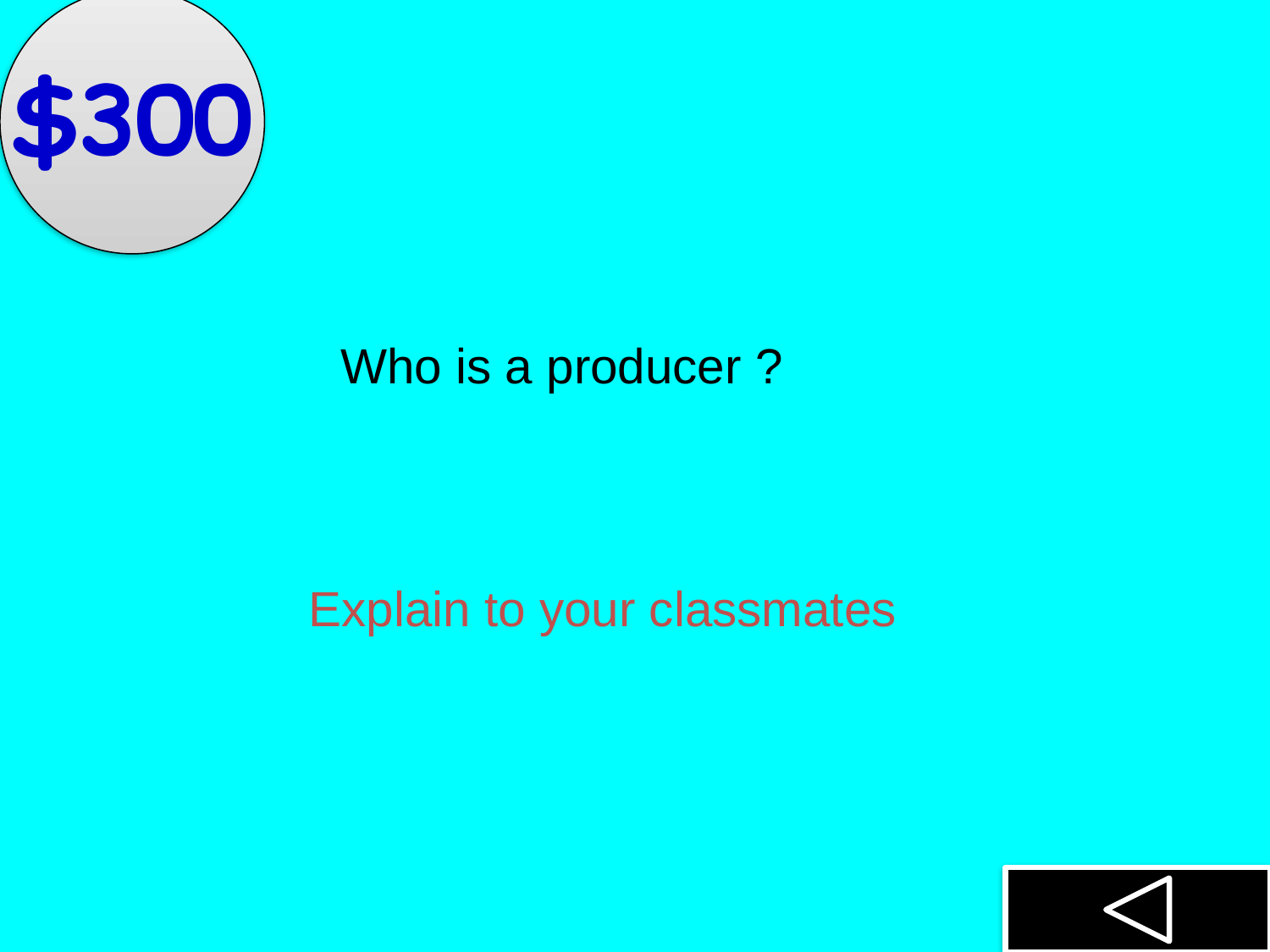

$300
Who is a producer ?
Explain to your classmates